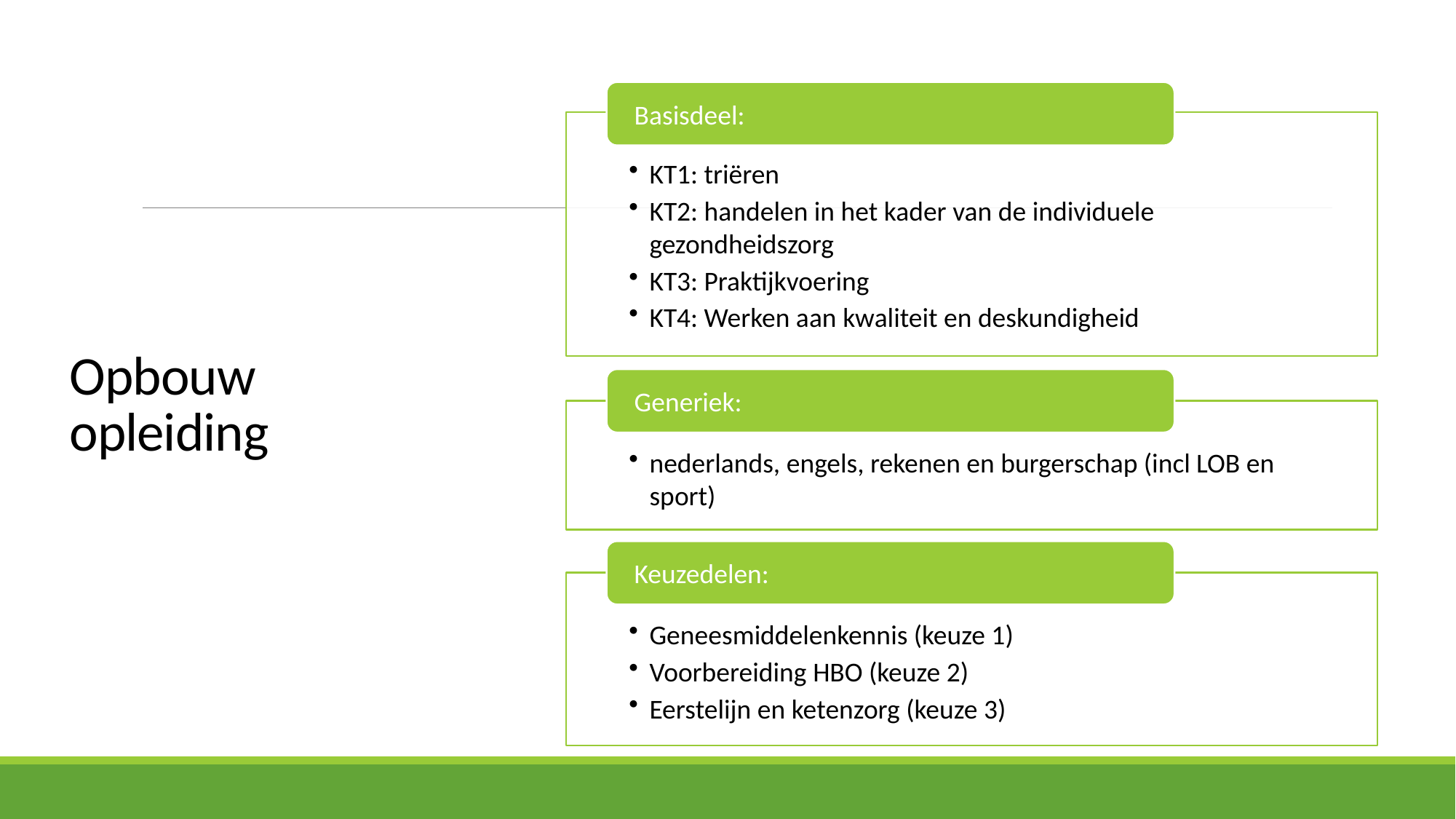

# Opbouw opleiding
KT1: triëren
KT2: handelen in het kader van de individuele gezondheidszorg
KT3: Praktijkvoering
KT4: Werken aan kwaliteit en deskundigheid
Basisdeel:
nederlands, engels, rekenen en burgerschap (incl LOB en sport)
Generiek:
Geneesmiddelenkennis (keuze 1)
Voorbereiding HBO (keuze 2)
Eerstelijn en ketenzorg (keuze 3)
Keuzedelen: